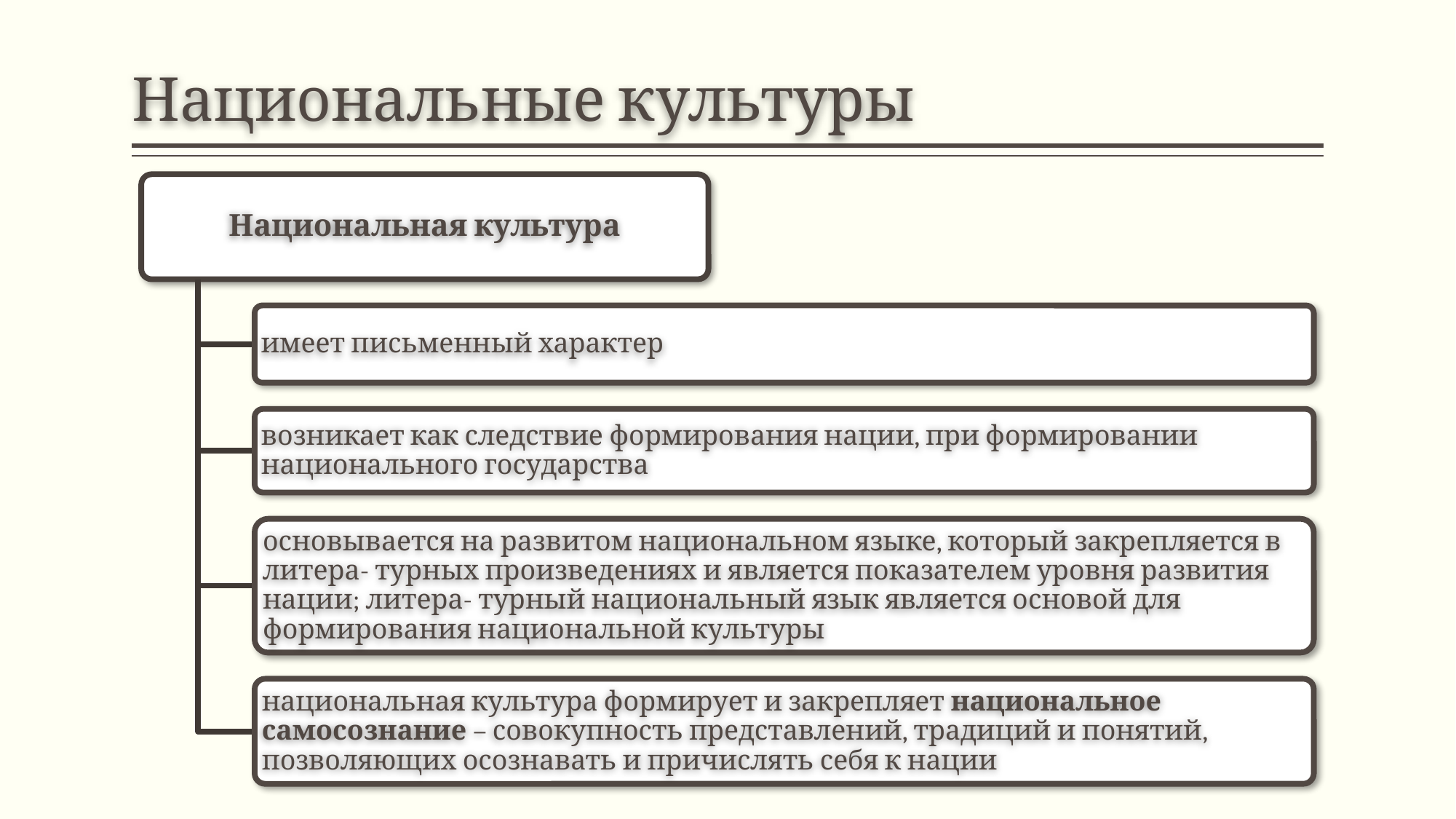

# Национальные культуры

Национальная культура

имеет письменный характер

возникает как следствие формирования нации, при формировании национального государства

основывается на развитом национальном языке, который закрепляется в  литера- турных произведениях и является показателем уровня развития нации; литера- турный национальный язык является основой для формирования национальной культуры

национальная культура формирует и закрепляет национальное самосознание – совокупность представлений, традиций и понятий, позволяющих осознавать и причислять себя к нации